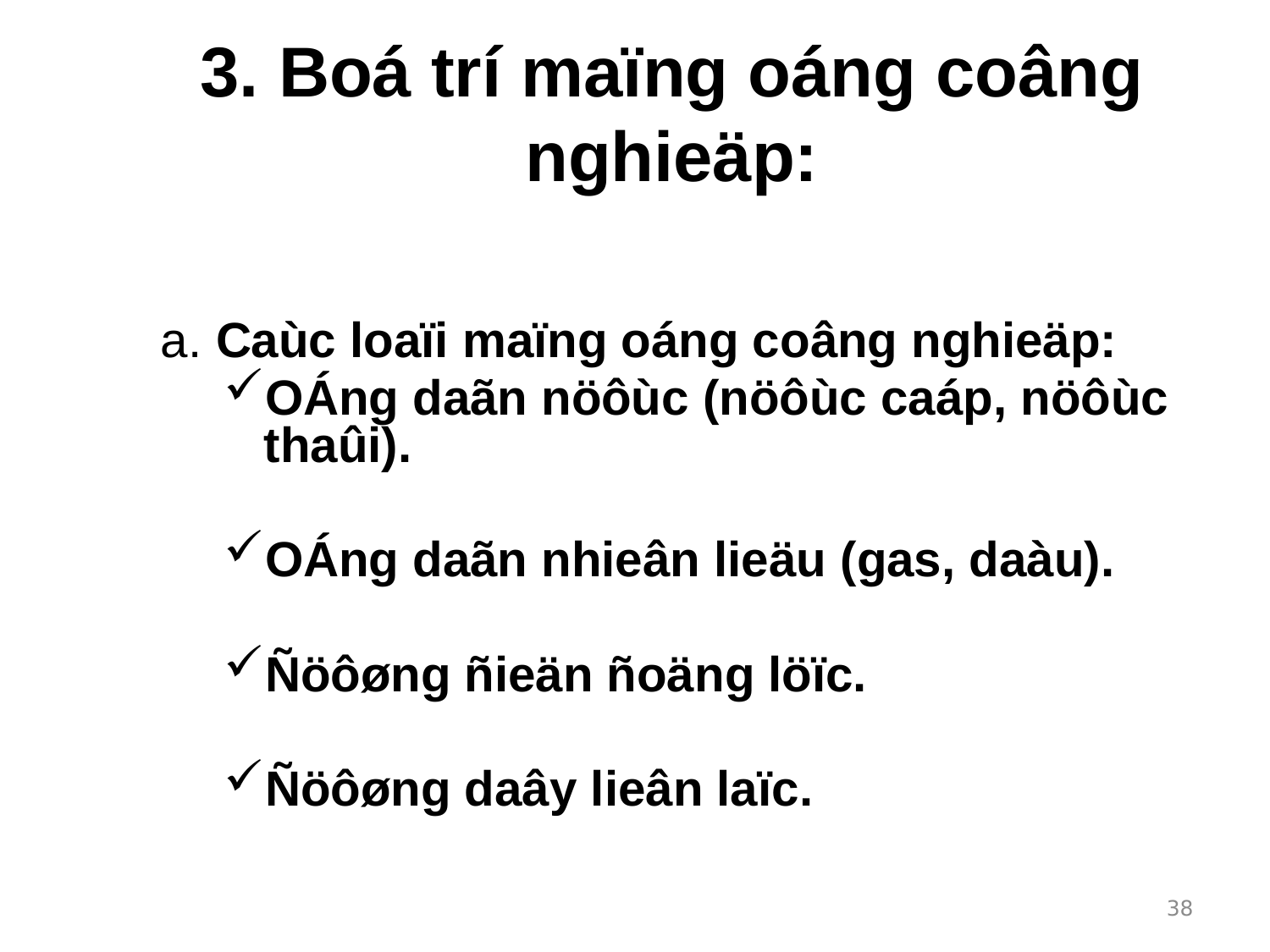

# 3. Boá trí maïng oáng coâng nghieäp:
a. Caùc loaïi maïng oáng coâng nghieäp:
OÁng daãn nöôùc (nöôùc caáp, nöôùc thaûi).

OÁng daãn nhieân lieäu (gas, daàu).

Ñöôøng ñieän ñoäng löïc.

Ñöôøng daây lieân laïc.
38